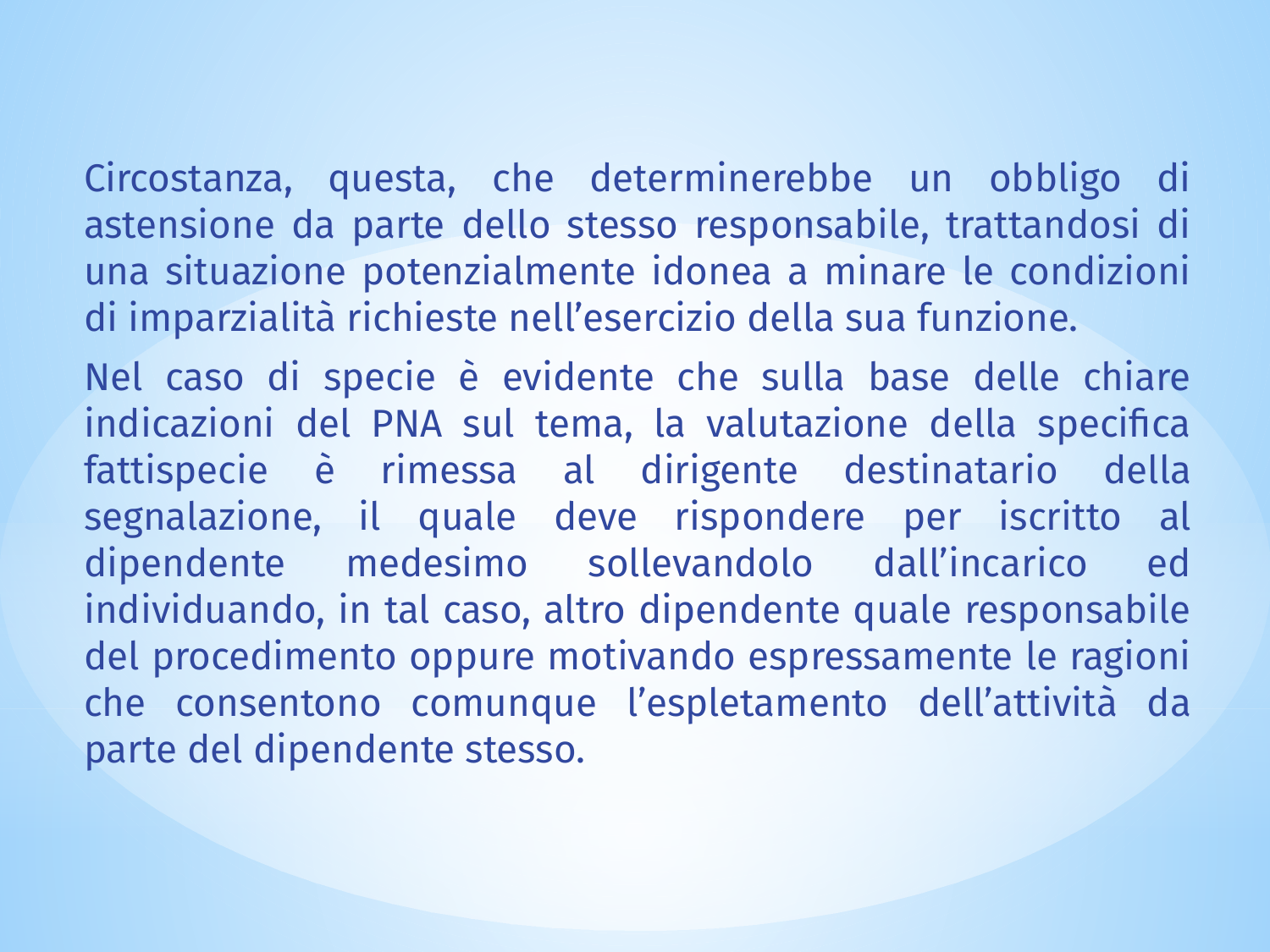

Circostanza, questa, che determinerebbe un obbligo di astensione da parte dello stesso responsabile, trattandosi di una situazione potenzialmente idonea a minare le condizioni di imparzialità richieste nell’esercizio della sua funzione.
Nel caso di specie è evidente che sulla base delle chiare indicazioni del PNA sul tema, la valutazione della specifica fattispecie è rimessa al dirigente destinatario della segnalazione, il quale deve rispondere per iscritto al dipendente medesimo sollevandolo dall’incarico ed individuando, in tal caso, altro dipendente quale responsabile del procedimento oppure motivando espressamente le ragioni che consentono comunque l’espletamento dell’attività da parte del dipendente stesso.